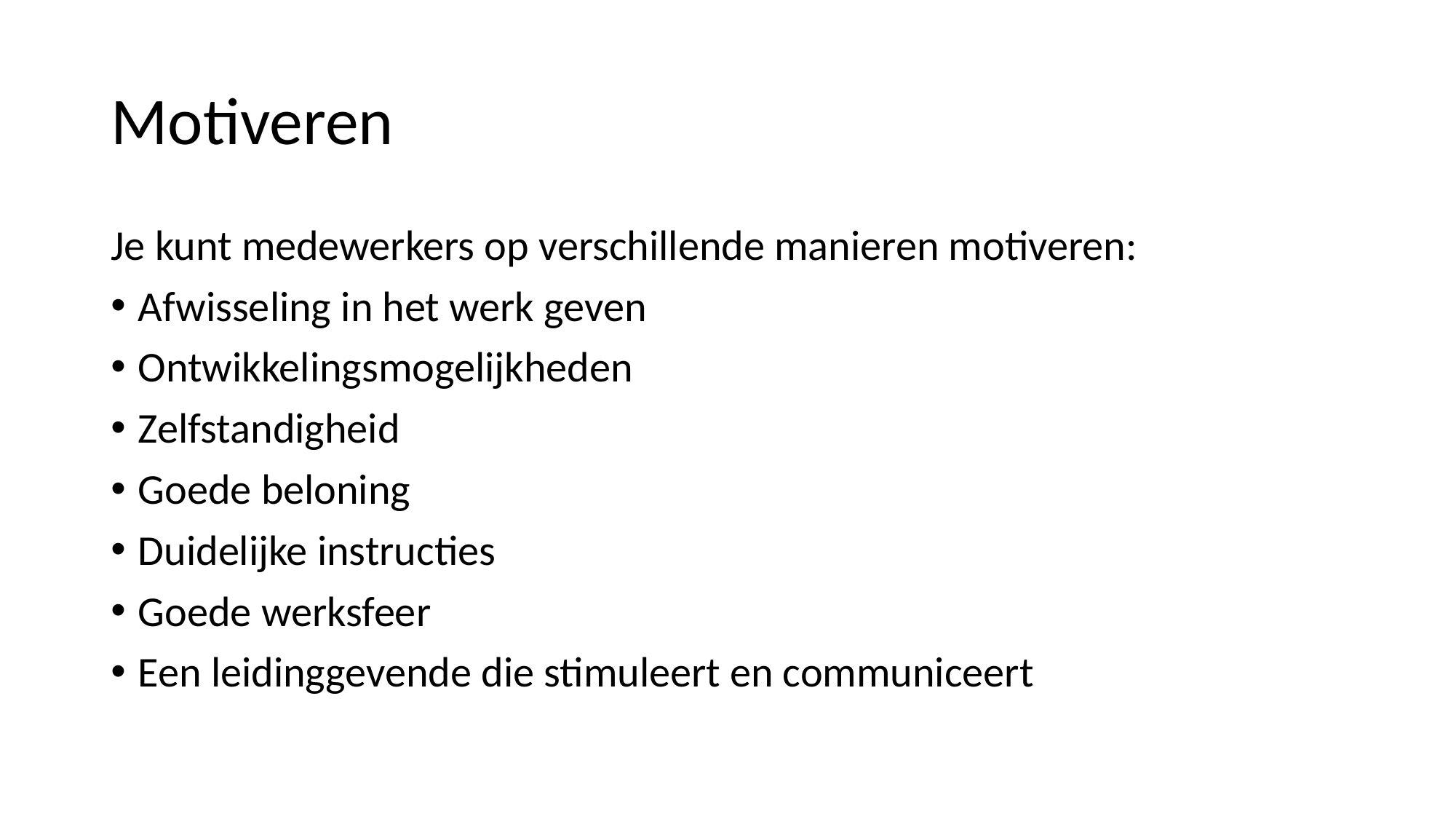

# Motiveren
Je kunt medewerkers op verschillende manieren motiveren:
Afwisseling in het werk geven
Ontwikkelingsmogelijkheden
Zelfstandigheid
Goede beloning
Duidelijke instructies
Goede werksfeer
Een leidinggevende die stimuleert en communiceert